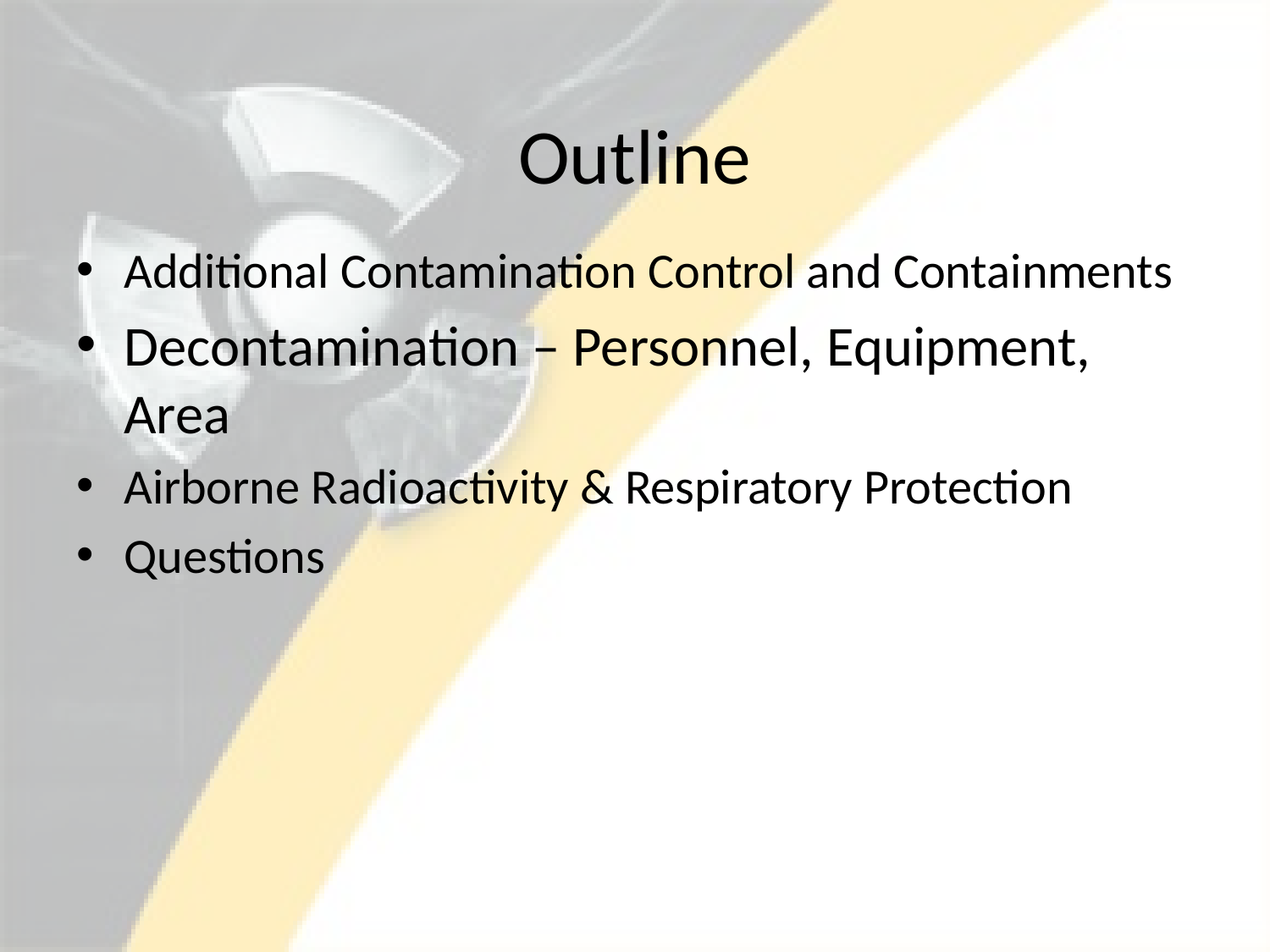

# Outline
Additional Contamination Control and Containments
Decontamination – Personnel, Equipment, Area
Airborne Radioactivity & Respiratory Protection
Questions